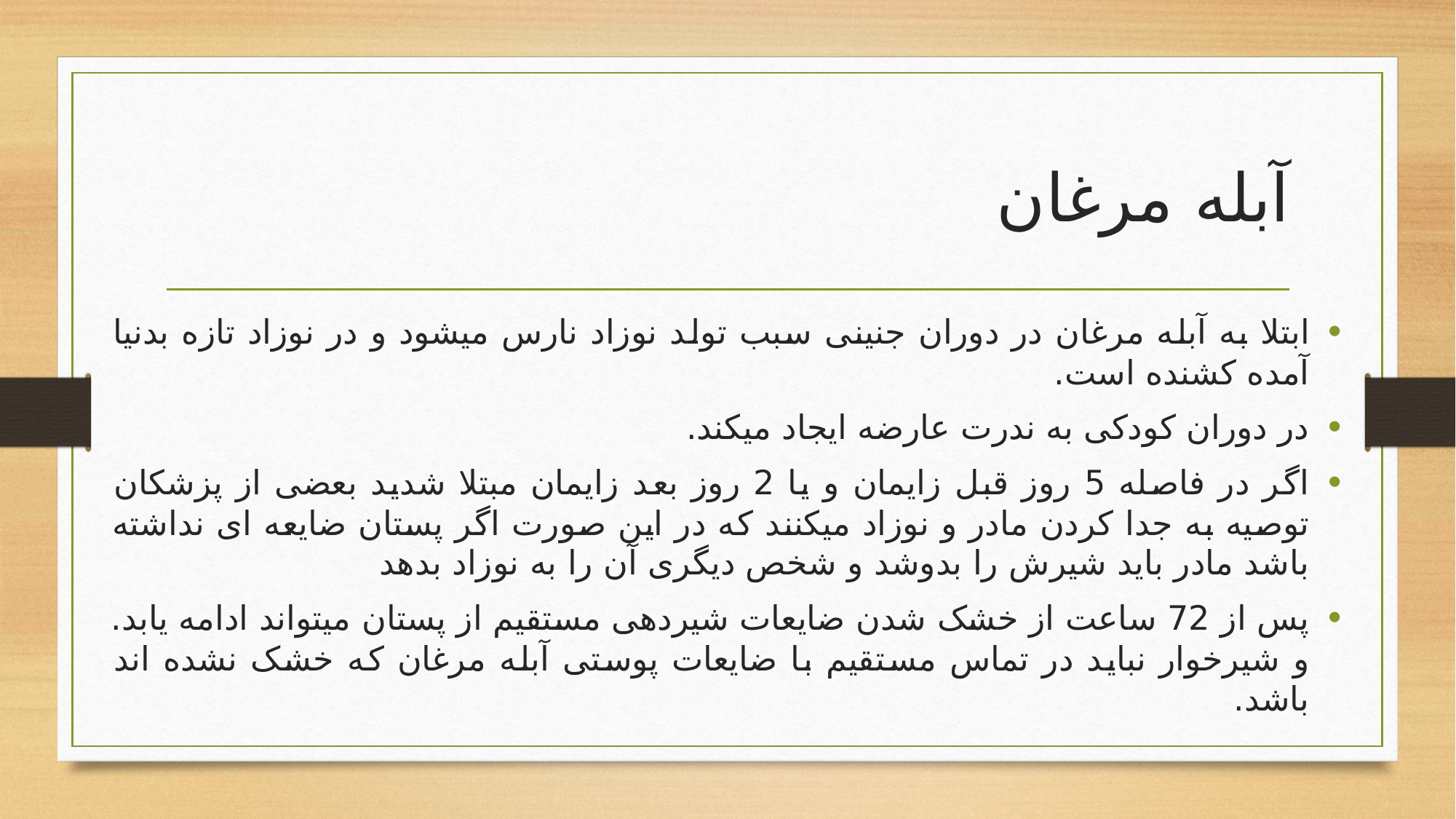

# آبله مرغان
ابتلا به آبله مرغان در دوران جنینی سبب تولد نوزاد نارس میشود و در نوزاد تازه بدنیا آمده کشنده است.
در دوران کودکی به ندرت عارضه ایجاد میکند.
اگر در فاصله 5 روز قبل زایمان و یا 2 روز بعد زایمان مبتلا شدید بعضی از پزشکان توصیه به جدا کردن مادر و نوزاد میکنند که در این صورت اگر پستان ضایعه ای نداشته باشد مادر باید شیرش را بدوشد و شخص دیگری آن را به نوزاد بدهد
پس از 72 ساعت از خشک شدن ضایعات شیردهی مستقیم از پستان میتواند ادامه یابد. و شیرخوار نباید در تماس مستقیم با ضایعات پوستی آبله مرغان که خشک نشده اند باشد.